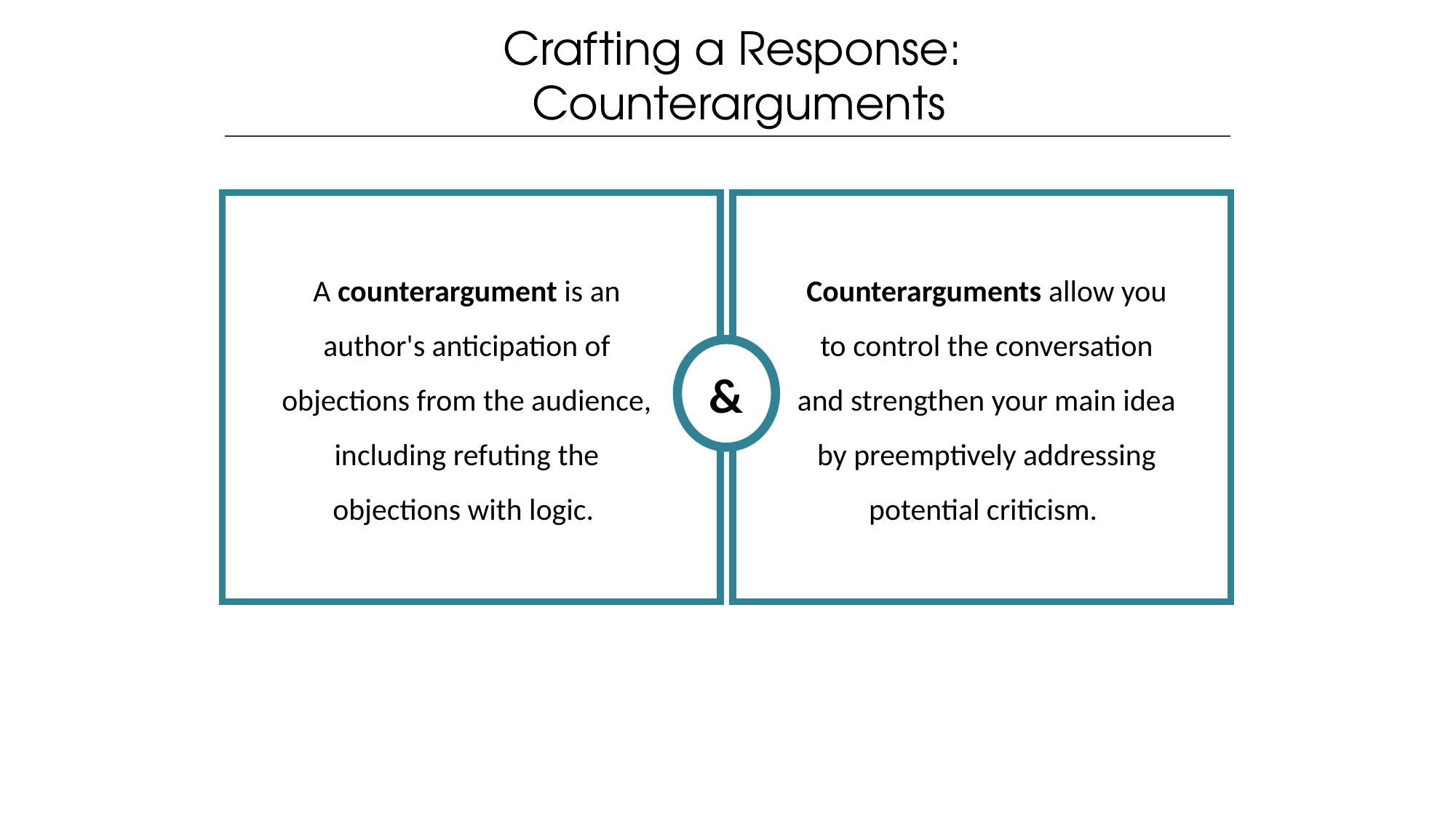

Crafting a Response:
 Counterarguments
HAWKES LEARNING

&
A counterargument is an author's anticipation of objections from the audience, including refuting the objections with logic.
Counterarguments allow you to control the conversation and strengthen your main idea by preemptively addressing potential criticism.